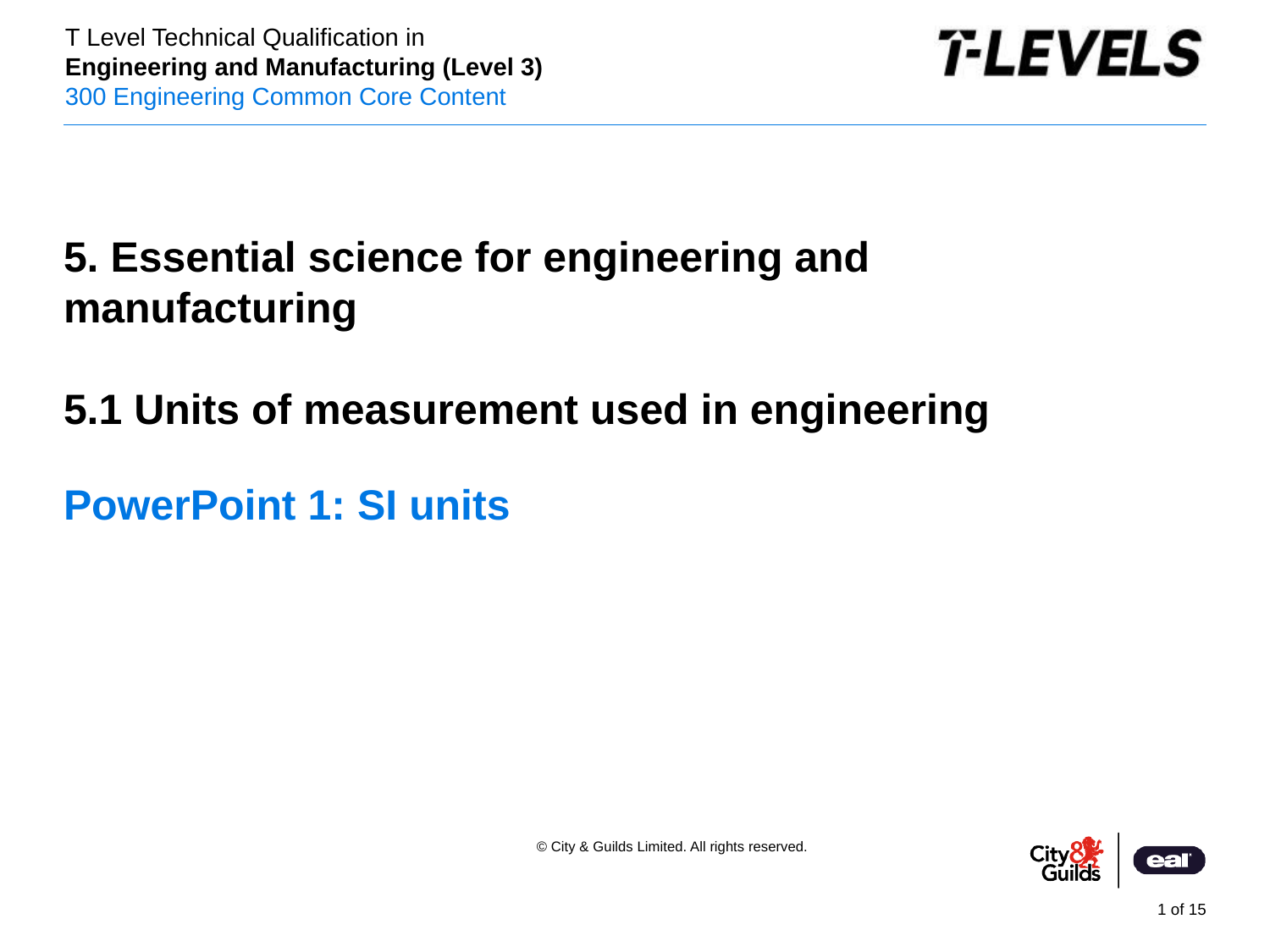

PowerPoint presentation
5. Essential science for engineering and manufacturing

5.1 Units of measurement used in engineering
# PowerPoint 1: SI units